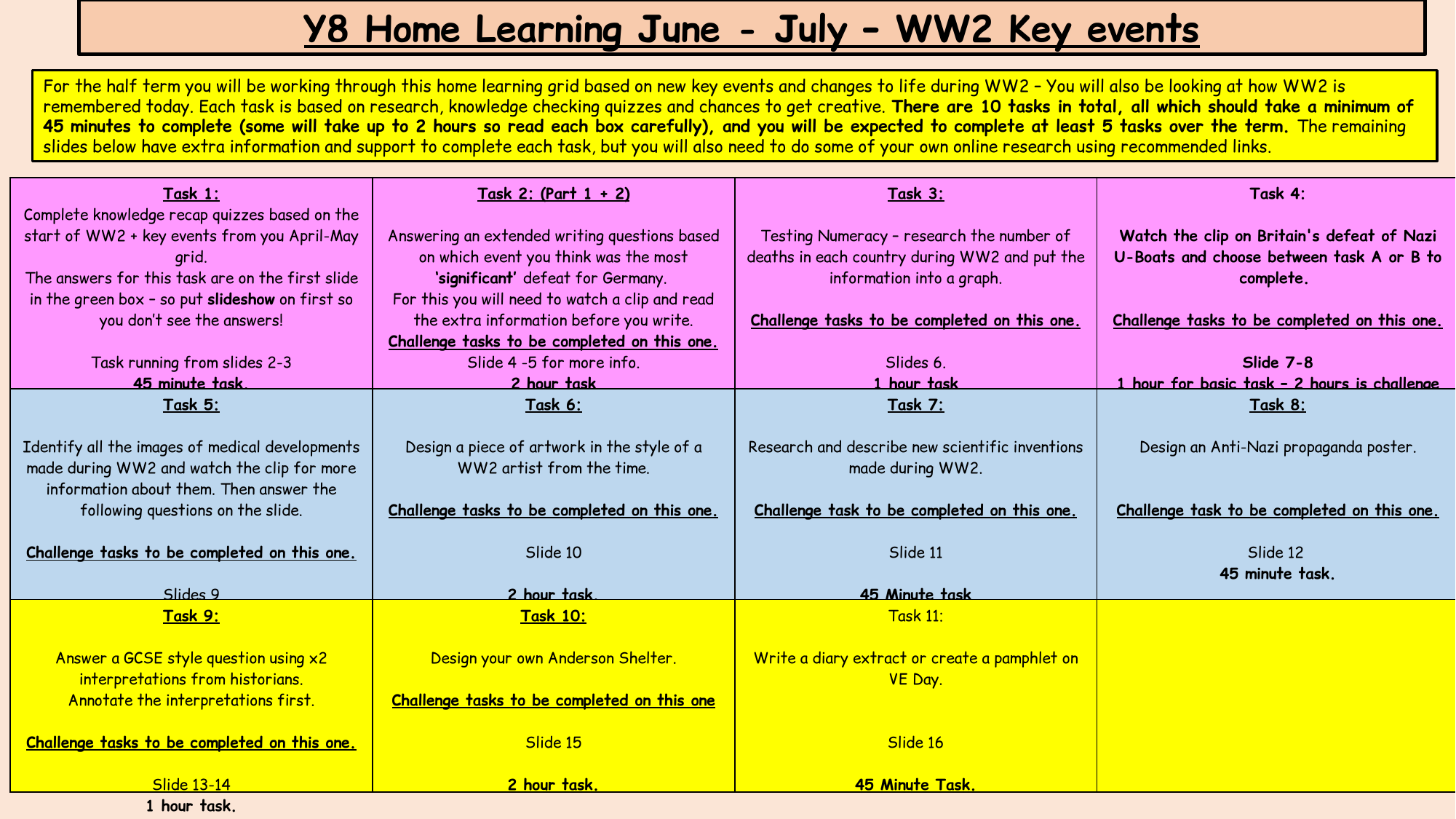

Y8 Home Learning June - July – WW2 Key events
For the half term you will be working through this home learning grid based on new key events and changes to life during WW2 – You will also be looking at how WW2 is remembered today. Each task is based on research, knowledge checking quizzes and chances to get creative. There are 10 tasks in total, all which should take a minimum of 45 minutes to complete (some will take up to 2 hours so read each box carefully), and you will be expected to complete at least 5 tasks over the term. The remaining slides below have extra information and support to complete each task, but you will also need to do some of your own online research using recommended links.
| Task 1: Complete knowledge recap quizzes based on the start of WW2 + key events from you April-May grid. The answers for this task are on the first slide in the green box – so put slideshow on first so you don’t see the answers! Task running from slides 2-3 45 minute task. | Task 2: (Part 1 + 2) Answering an extended writing questions based on which event you think was the most ‘significant’ defeat for Germany. For this you will need to watch a clip and read the extra information before you write. Challenge tasks to be completed on this one. Slide 4 -5 for more info. 2 hour task | Task 3: Testing Numeracy – research the number of deaths in each country during WW2 and put the information into a graph. Challenge tasks to be completed on this one. Slides 6. 1 hour task | Task 4: Watch the clip on Britain's defeat of Nazi U-Boats and choose between task A or B to complete. Challenge tasks to be completed on this one. Slide 7-8 1 hour for basic task – 2 hours is challenge is completed |
| --- | --- | --- | --- |
| Task 5: Identify all the images of medical developments made during WW2 and watch the clip for more information about them. Then answer the following questions on the slide. Challenge tasks to be completed on this one. Slides 9 1 hour task. | Task 6: Design a piece of artwork in the style of a WW2 artist from the time. Challenge tasks to be completed on this one. Slide 10 2 hour task. | Task 7: Research and describe new scientific inventions made during WW2. Challenge task to be completed on this one. Slide 11 45 Minute task | Task 8: Design an Anti-Nazi propaganda poster. Challenge task to be completed on this one. Slide 12 45 minute task. |
| Task 9: Answer a GCSE style question using x2 interpretations from historians. Annotate the interpretations first. Challenge tasks to be completed on this one. Slide 13-14 1 hour task. | Task 10: Design your own Anderson Shelter. Challenge tasks to be completed on this one Slide 15 2 hour task. | Task 11: Write a diary extract or create a pamphlet on VE Day. Slide 16 45 Minute Task. |  |